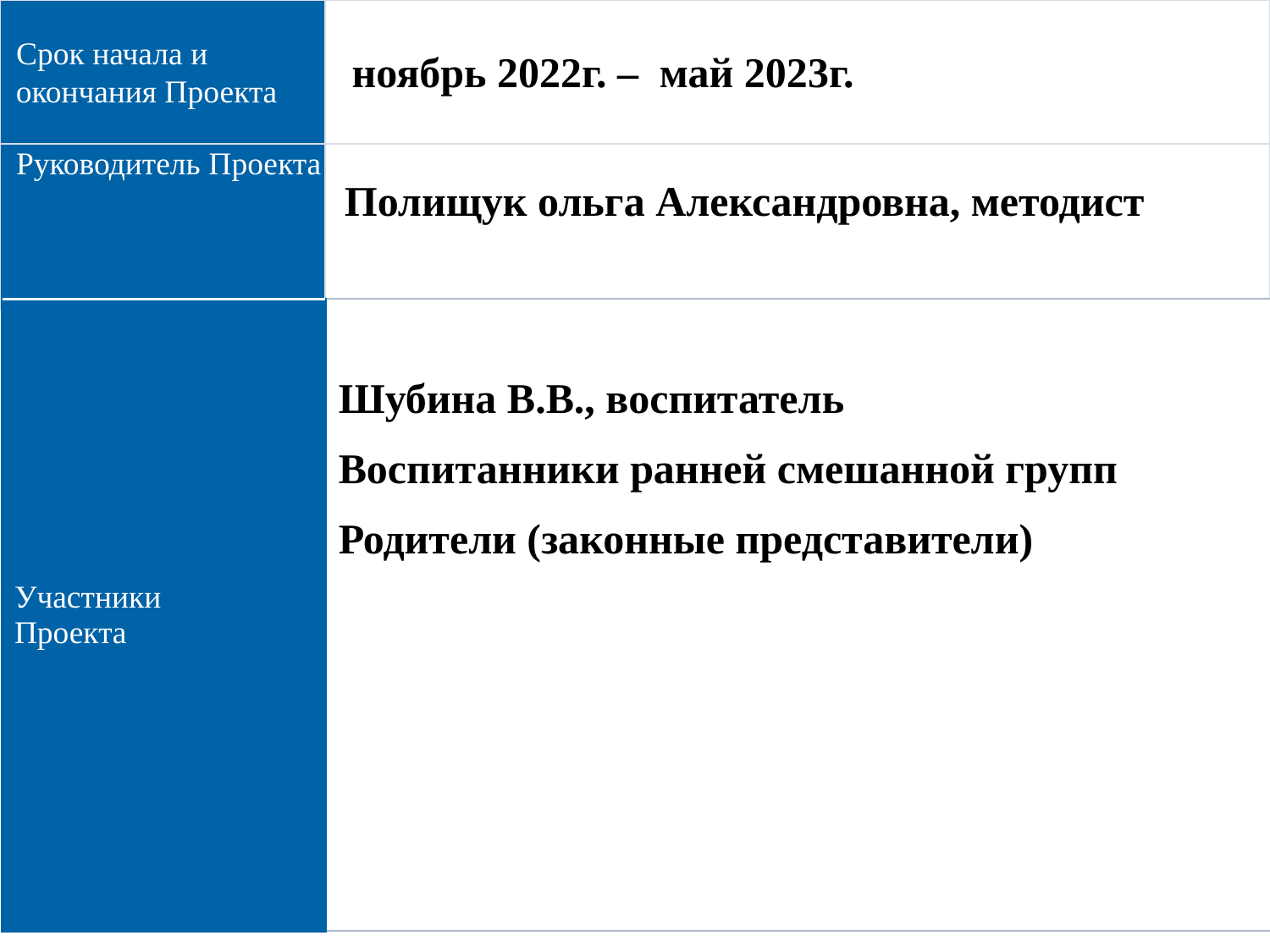

| Срок начала и окончания Проекта | ноябрь 2022г. – май 2023г. |
| --- | --- |
| Руководитель Проекта | Полищук ольга Александровна, методист |
| Участники Проекта | Шубина В.В., воспитатель Воспитанники ранней смешанной групп Родители (законные представители) |
| --- | --- |
2